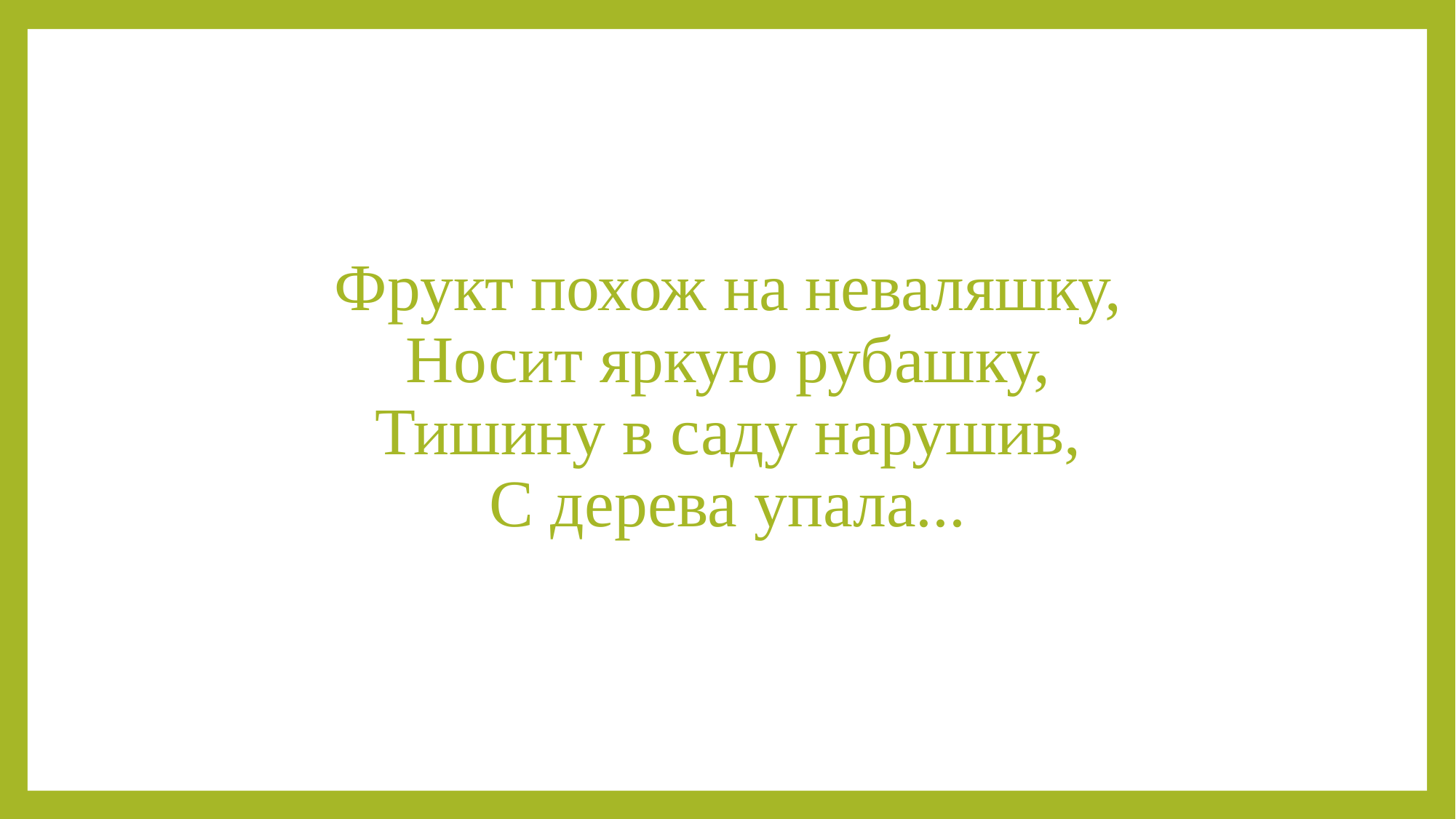

Фрукт похож на неваляшку,
Носит яркую рубашку,
Тишину в саду нарушив,
С дерева упала...
#